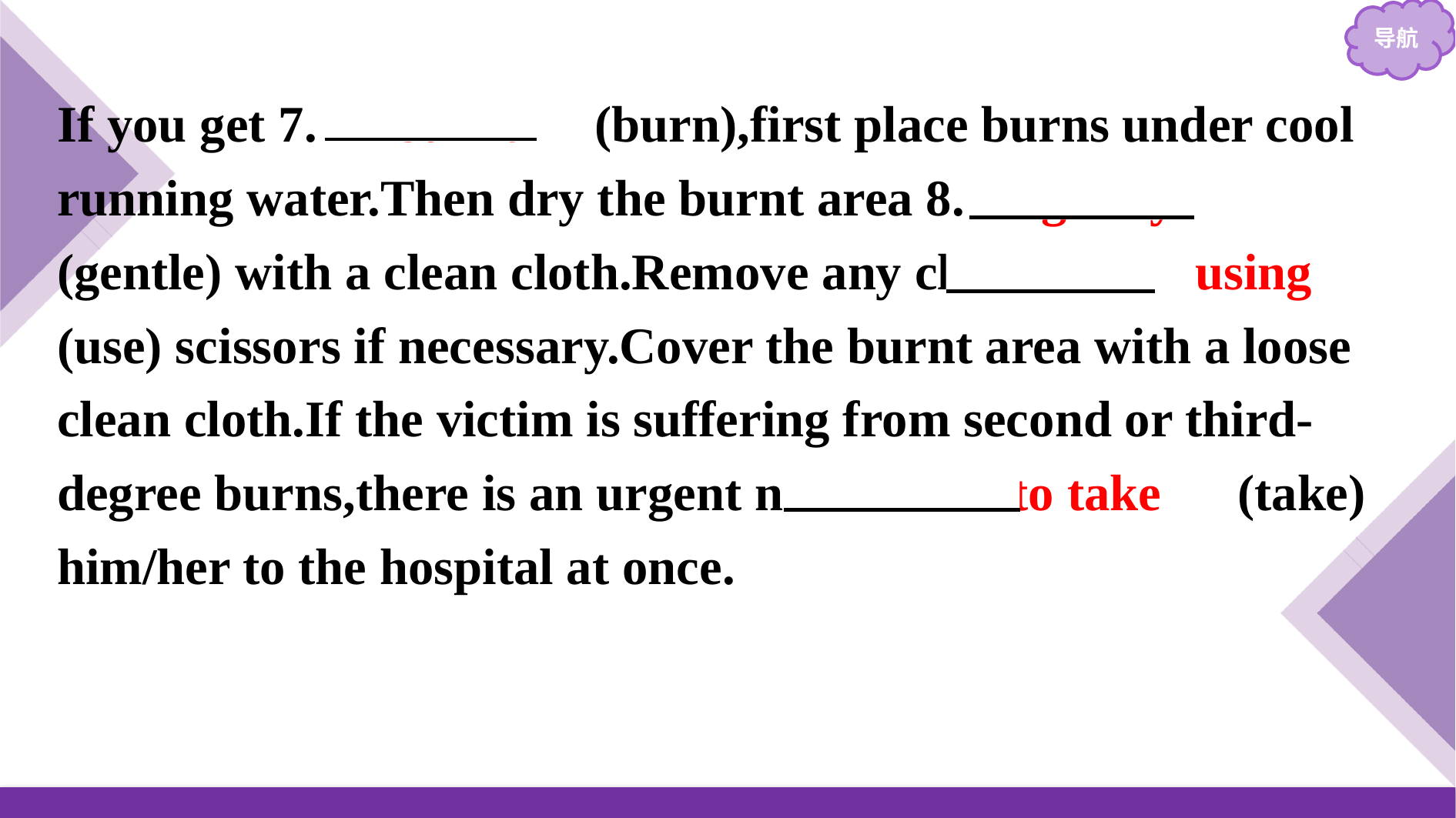

If you get 7.　burnt　(burn),first place burns under cool running water.Then dry the burnt area 8.　gently　(gentle) with a clean cloth.Remove any clothes 9.　using　(use) scissors if necessary.Cover the burnt area with a loose clean cloth.If the victim is suffering from second or third-degree burns,there is an urgent need 10.　to take　(take) him/her to the hospital at once.